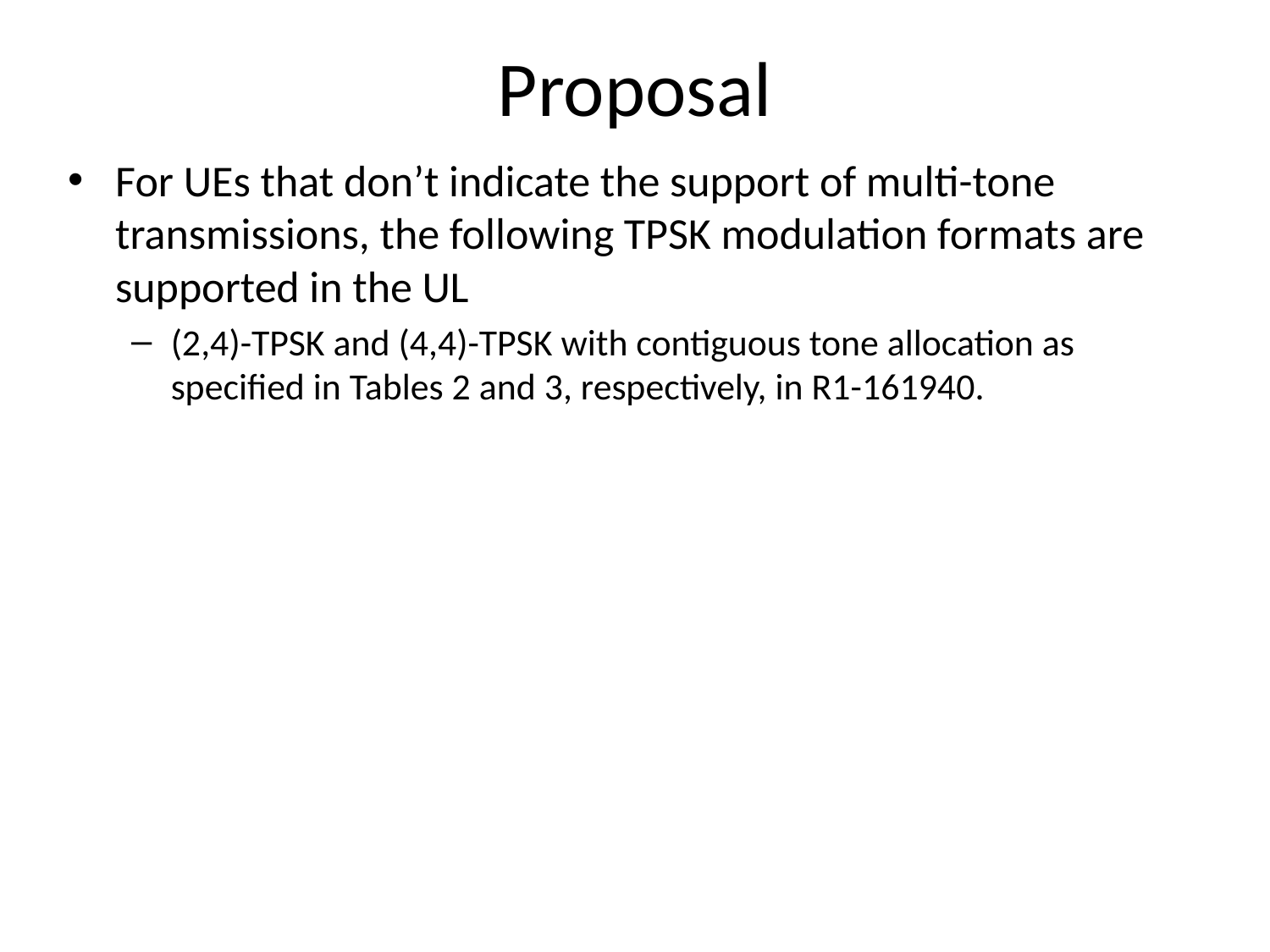

# Proposal
For UEs that don’t indicate the support of multi-tone transmissions, the following TPSK modulation formats are supported in the UL
(2,4)-TPSK and (4,4)-TPSK with contiguous tone allocation as specified in Tables 2 and 3, respectively, in R1-161940.